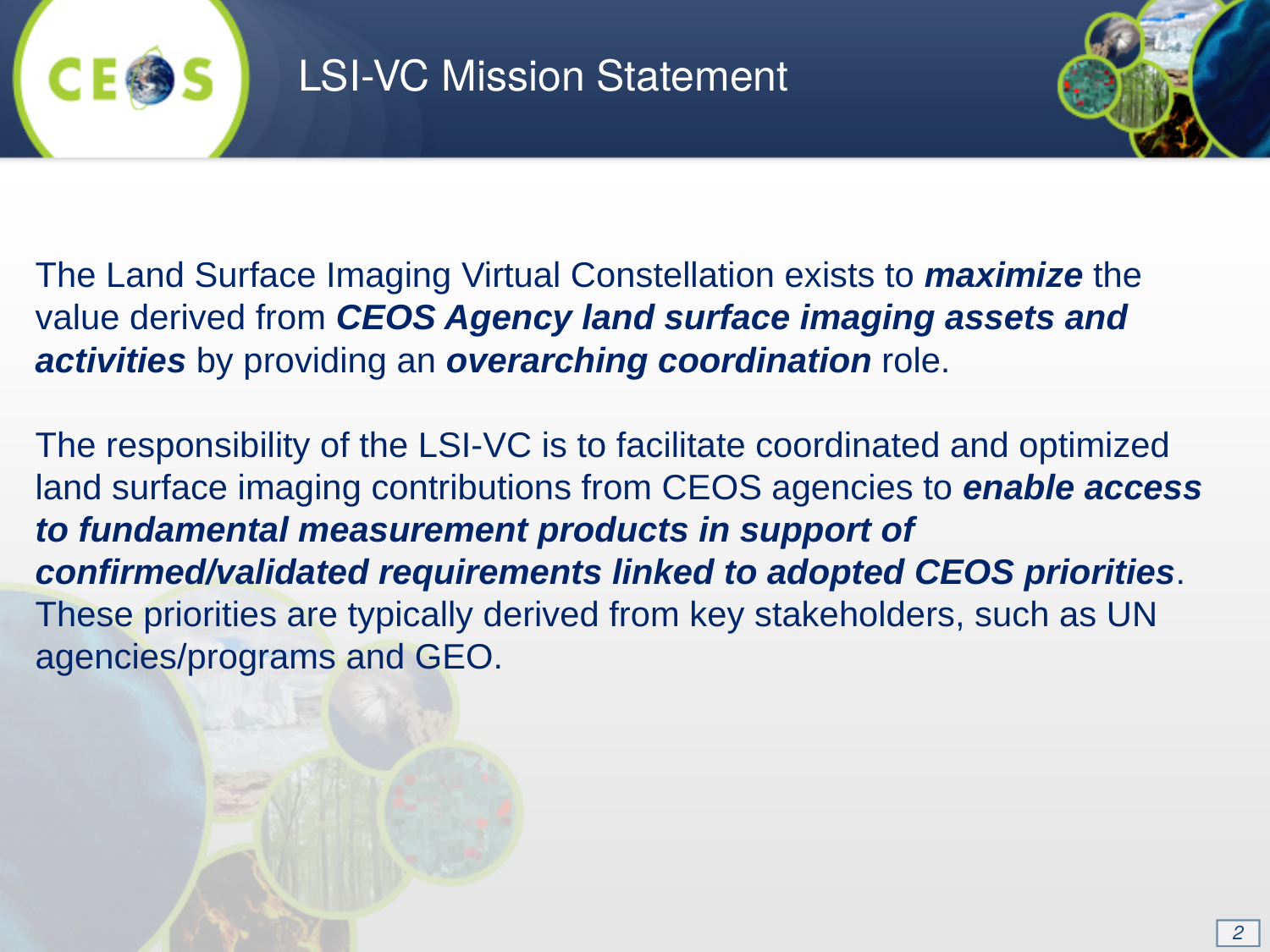

LSI-VC Mission Statement

The Land Surface Imaging Virtual Constellation exists to maximize the value derived from CEOS Agency land surface imaging assets and activities by providing an overarching coordination role.

The responsibility of the LSI-VC is to facilitate coordinated and optimized land surface imaging contributions from CEOS agencies to enable access to fundamental measurement products in support of confirmed/validated requirements linked to adopted CEOS priorities.  These priorities are typically derived from key stakeholders, such as UN agencies/programs and GEO.
2